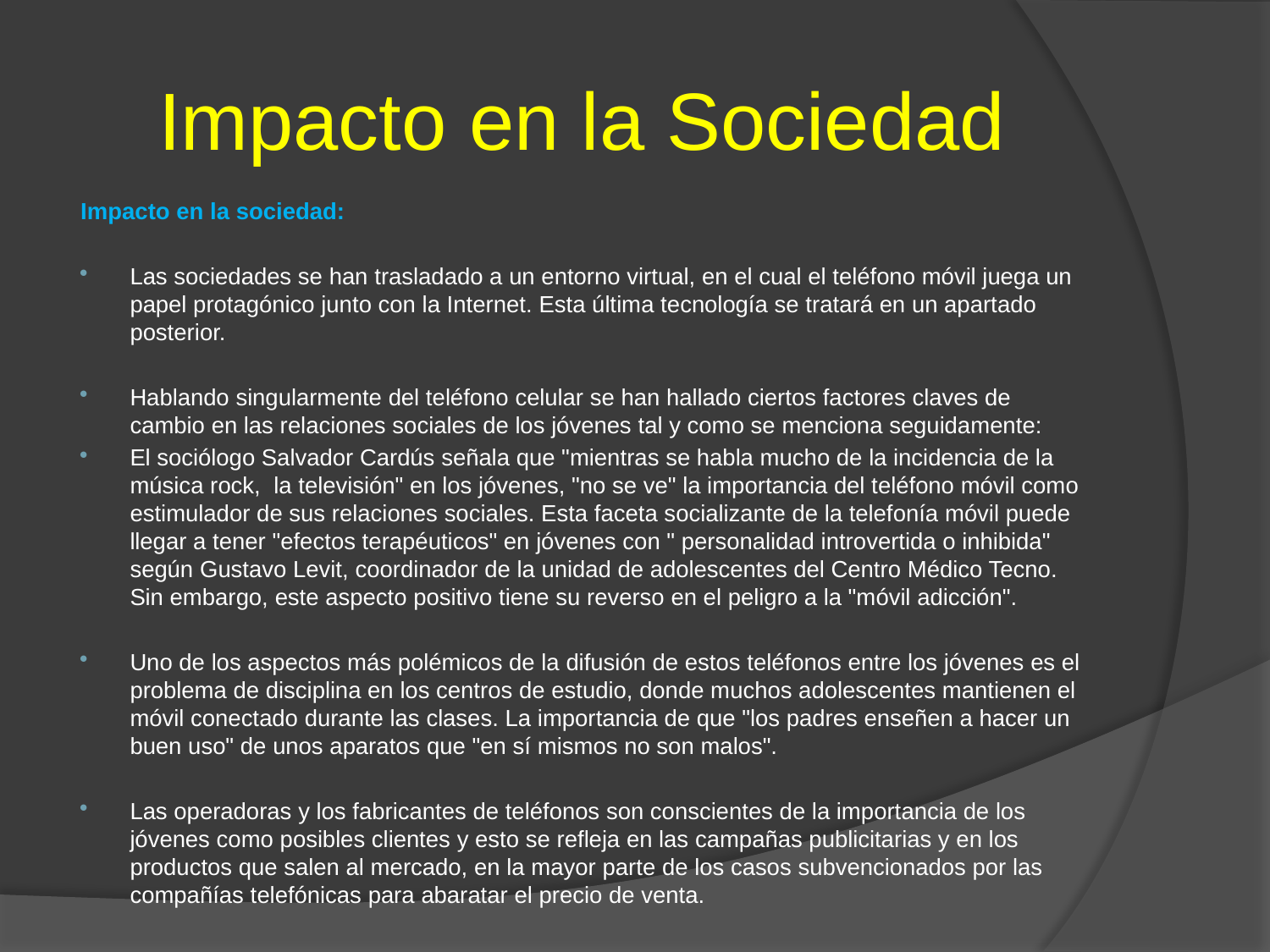

# Impacto en la Sociedad
Impacto en la sociedad:

Las sociedades se han trasladado a un entorno virtual, en el cual el teléfono móvil juega un papel protagónico junto con la Internet. Esta última tecnología se tratará en un apartado posterior.

Hablando singularmente del teléfono celular se han hallado ciertos factores claves de cambio en las relaciones sociales de los jóvenes tal y como se menciona seguidamente:
El sociólogo Salvador Cardús señala que "mientras se habla mucho de la incidencia de la música rock,  la televisión" en los jóvenes, "no se ve" la importancia del teléfono móvil como estimulador de sus relaciones sociales. Esta faceta socializante de la telefonía móvil puede llegar a tener "efectos terapéuticos" en jóvenes con " personalidad introvertida o inhibida" según Gustavo Levit, coordinador de la unidad de adolescentes del Centro Médico Tecno. Sin embargo, este aspecto positivo tiene su reverso en el peligro a la "móvil adicción".

Uno de los aspectos más polémicos de la difusión de estos teléfonos entre los jóvenes es el problema de disciplina en los centros de estudio, donde muchos adolescentes mantienen el móvil conectado durante las clases. La importancia de que "los padres enseñen a hacer un buen uso" de unos aparatos que "en sí mismos no son malos".

Las operadoras y los fabricantes de teléfonos son conscientes de la importancia de los jóvenes como posibles clientes y esto se refleja en las campañas publicitarias y en los productos que salen al mercado, en la mayor parte de los casos subvencionados por las compañías telefónicas para abaratar el precio de venta.